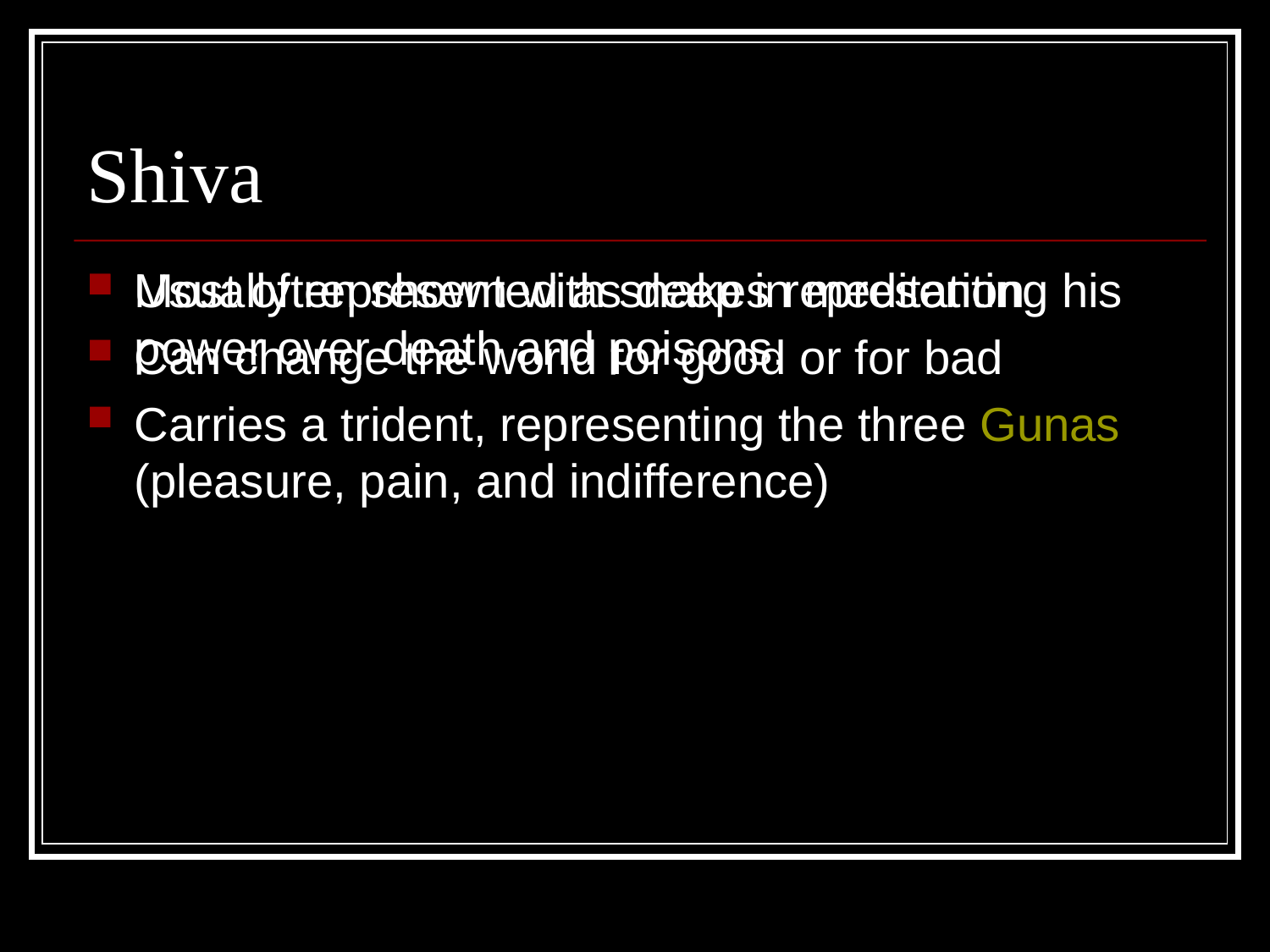

# Shiva
Usually represented as deep in meditation
Can change the world for good or for bad
Carries a trident, representing the three Gunas (pleasure, pain, and indifference)
Most often shown with snakes representing his power over death and poisons.